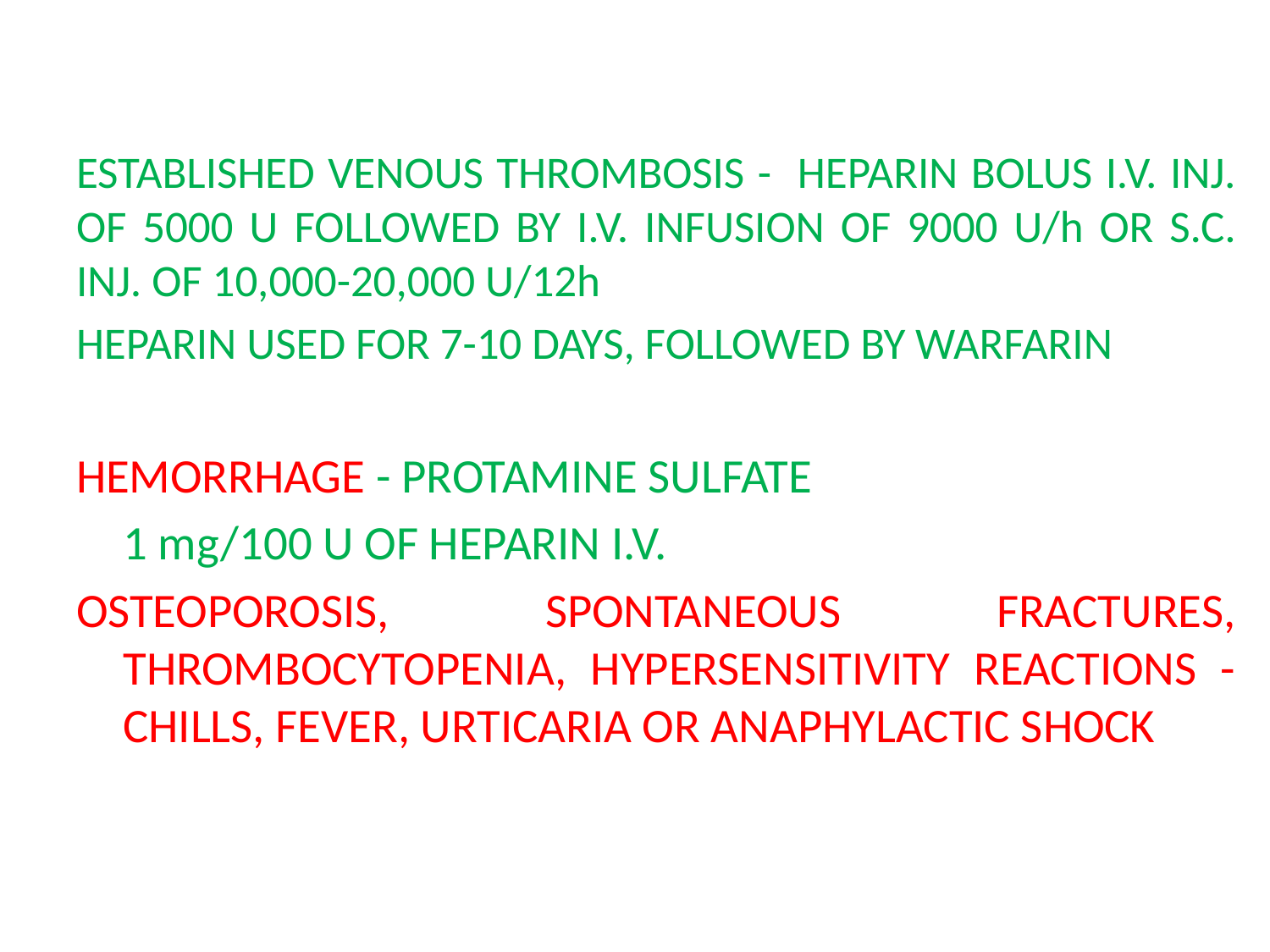

ESTABLISHED VENOUS THROMBOSIS -  HEPARIN BOLUS I.V. INJ. OF 5000 U FOLLOWED BY I.V. INFUSION OF 9000 U/h OR S.C. INJ. OF 10,000-20,000 U/12h
HEPARIN USED FOR 7-10 DAYS, FOLLOWED BY WARFARIN

HEMORRHAGE - PROTAMINE SULFATE
				1 mg/100 U OF HEPARIN I.V.
OSTEOPOROSIS, SPONTANEOUS FRACTURES, THROMBOCYTOPENIA, HYPERSENSITIVITY REACTIONS - CHILLS, FEVER, URTICARIA OR ANAPHYLACTIC SHOCK